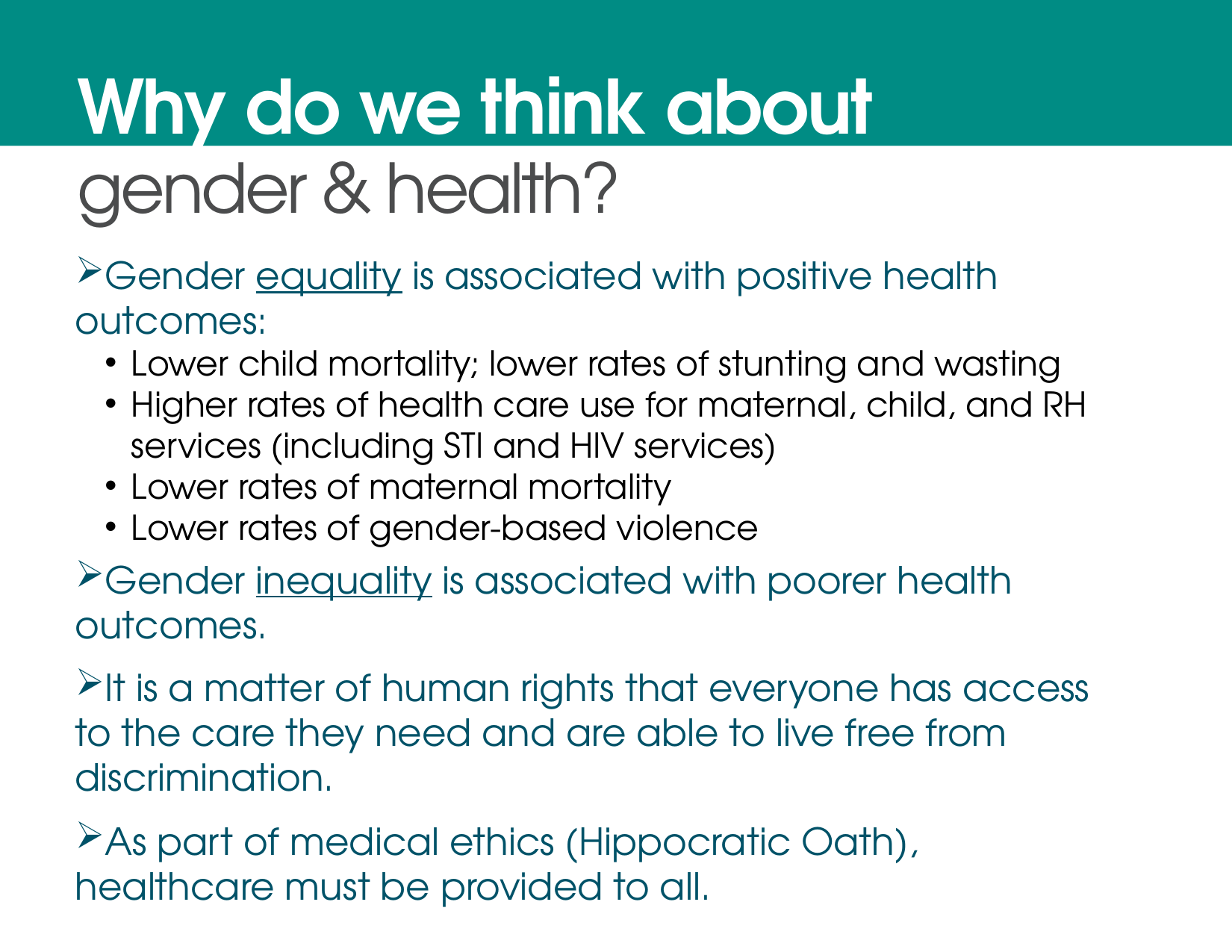

Why do we think about
gender & health?
Gender equality is associated with positive health outcomes:
Lower child mortality; lower rates of stunting and wasting
Higher rates of health care use for maternal, child, and RH services (including STI and HIV services)
Lower rates of maternal mortality
Lower rates of gender-based violence
Gender inequality is associated with poorer health outcomes.
It is a matter of human rights that everyone has access to the care they need and are able to live free from discrimination.
As part of medical ethics (Hippocratic Oath), healthcare must be provided to all.